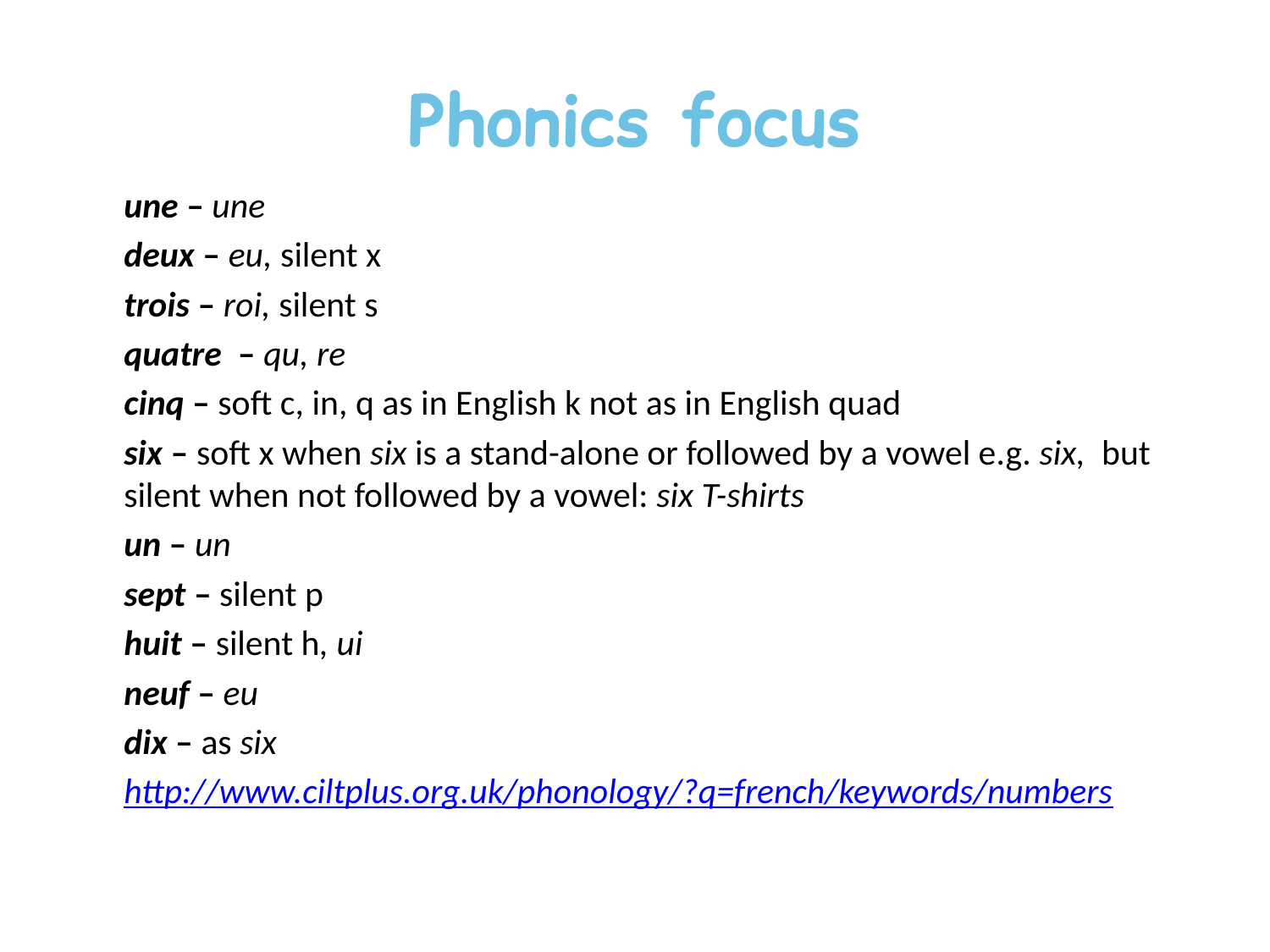

# Phonics focus
une – une
deux – eu, silent x
trois – roi, silent s
quatre  – qu, re
cinq – soft c, in, q as in English k not as in English quad
six – soft x when six is a stand-alone or followed by a vowel e.g. six,  but silent when not followed by a vowel: six T-shirts
un – un
sept – silent p
huit – silent h, ui
neuf – eu
dix – as six
http://www.ciltplus.org.uk/phonology/?q=french/keywords/numbers